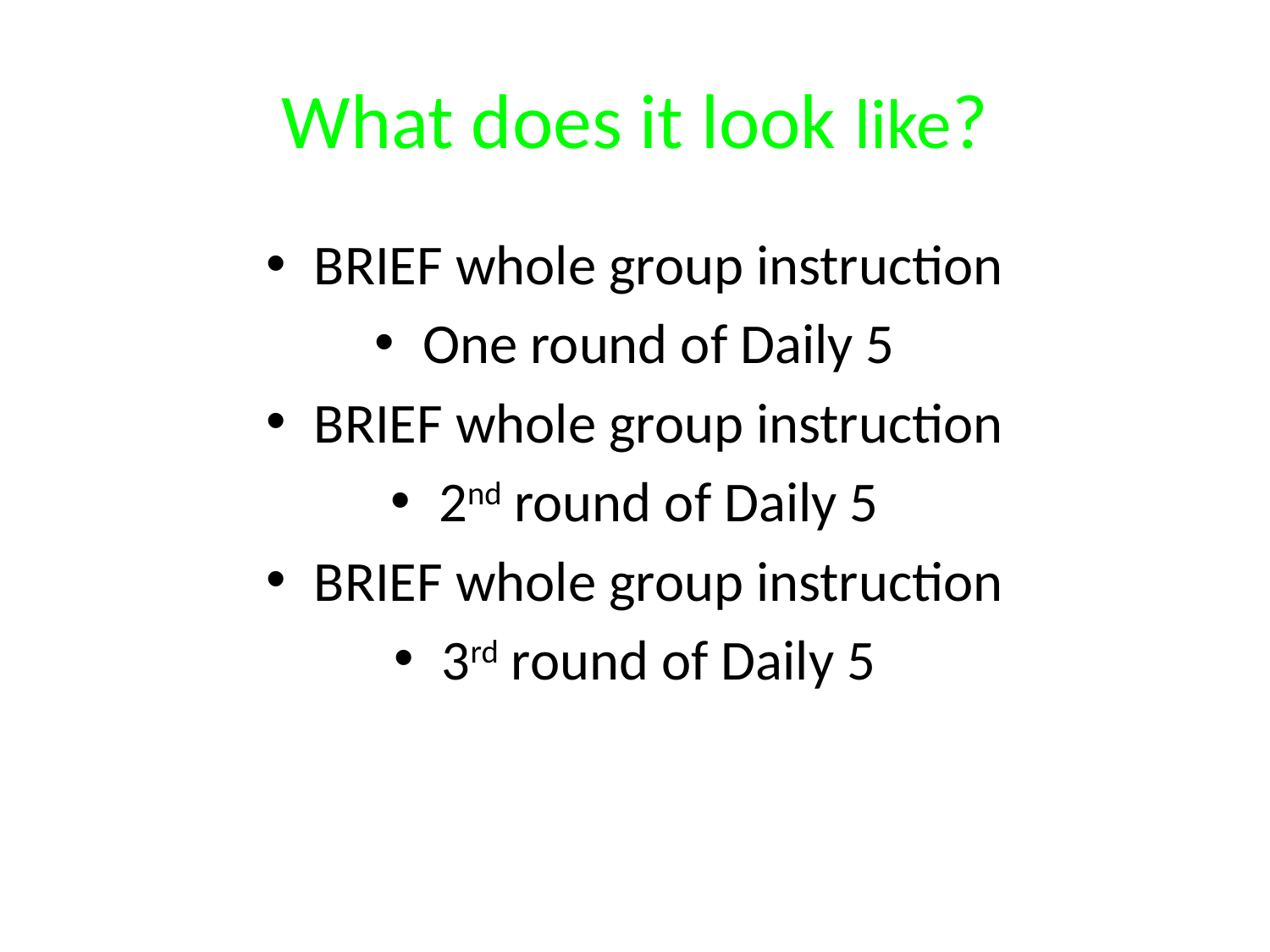

# What does it look like?
BRIEF whole group instruction
One round of Daily 5
BRIEF whole group instruction
2nd round of Daily 5
BRIEF whole group instruction
3rd round of Daily 5